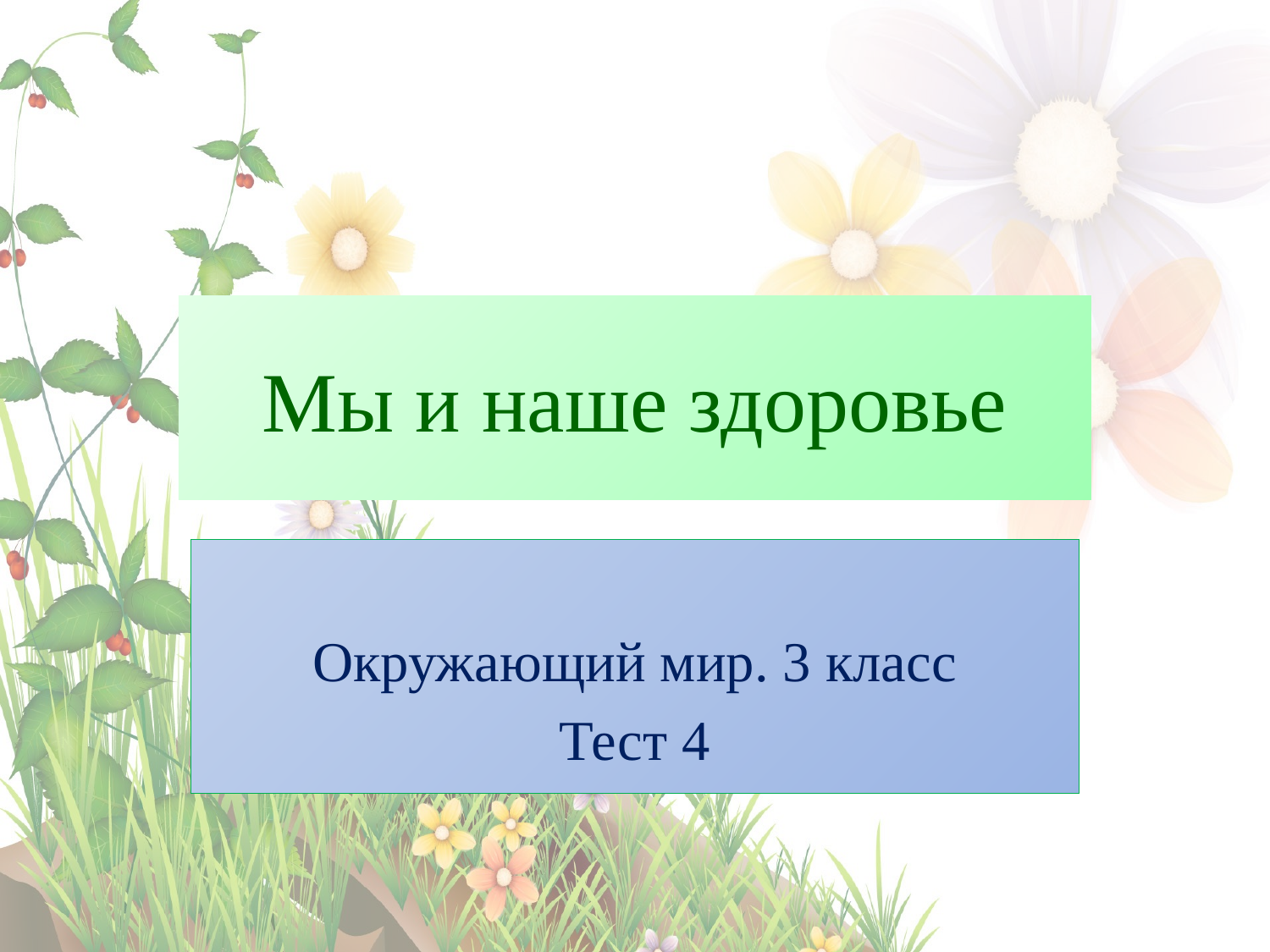

# Мы и наше здоровье

Окружающий мир. 3 класс
Тест 4